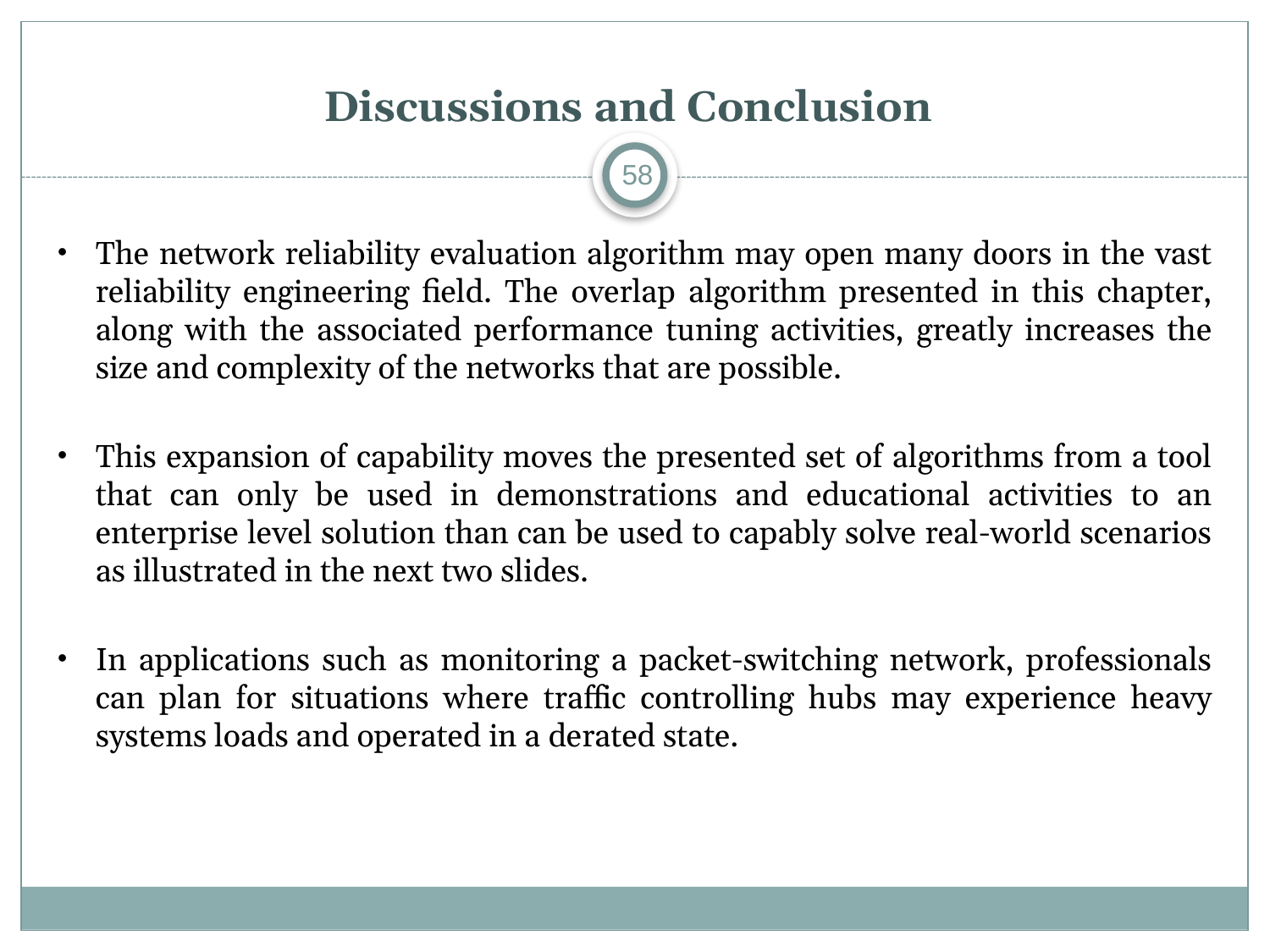

# Discussions and Conclusion
58
The network reliability evaluation algorithm may open many doors in the vast reliability engineering field. The overlap algorithm presented in this chapter, along with the associated performance tuning activities, greatly increases the size and complexity of the networks that are possible.

This expansion of capability moves the presented set of algorithms from a tool that can only be used in demonstrations and educational activities to an enterprise level solution than can be used to capably solve real-world scenarios as illustrated in the next two slides.

In applications such as monitoring a packet-switching network, professionals can plan for situations where traffic controlling hubs may experience heavy systems loads and operated in a derated state.